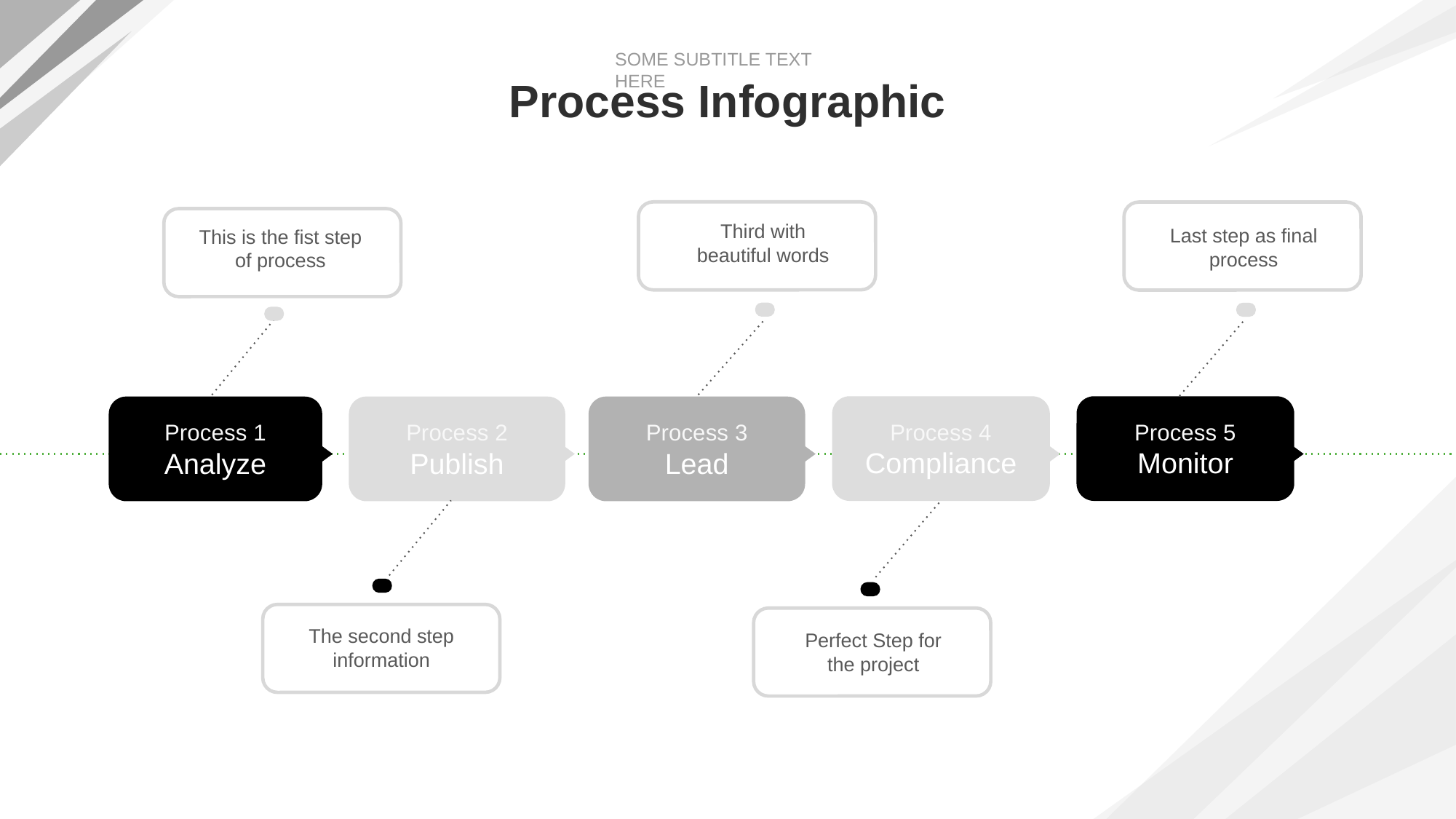

SOME SUBTITLE TEXT HERE
# Process Infographic

Third with beautiful words

Last step as final process

This is the fist step of process

Process 4
Compliance

Process 5
Monitor

Process 1
Analyze

Process 2
Publish

Process 3
Lead

The second step information

Perfect Step for the project